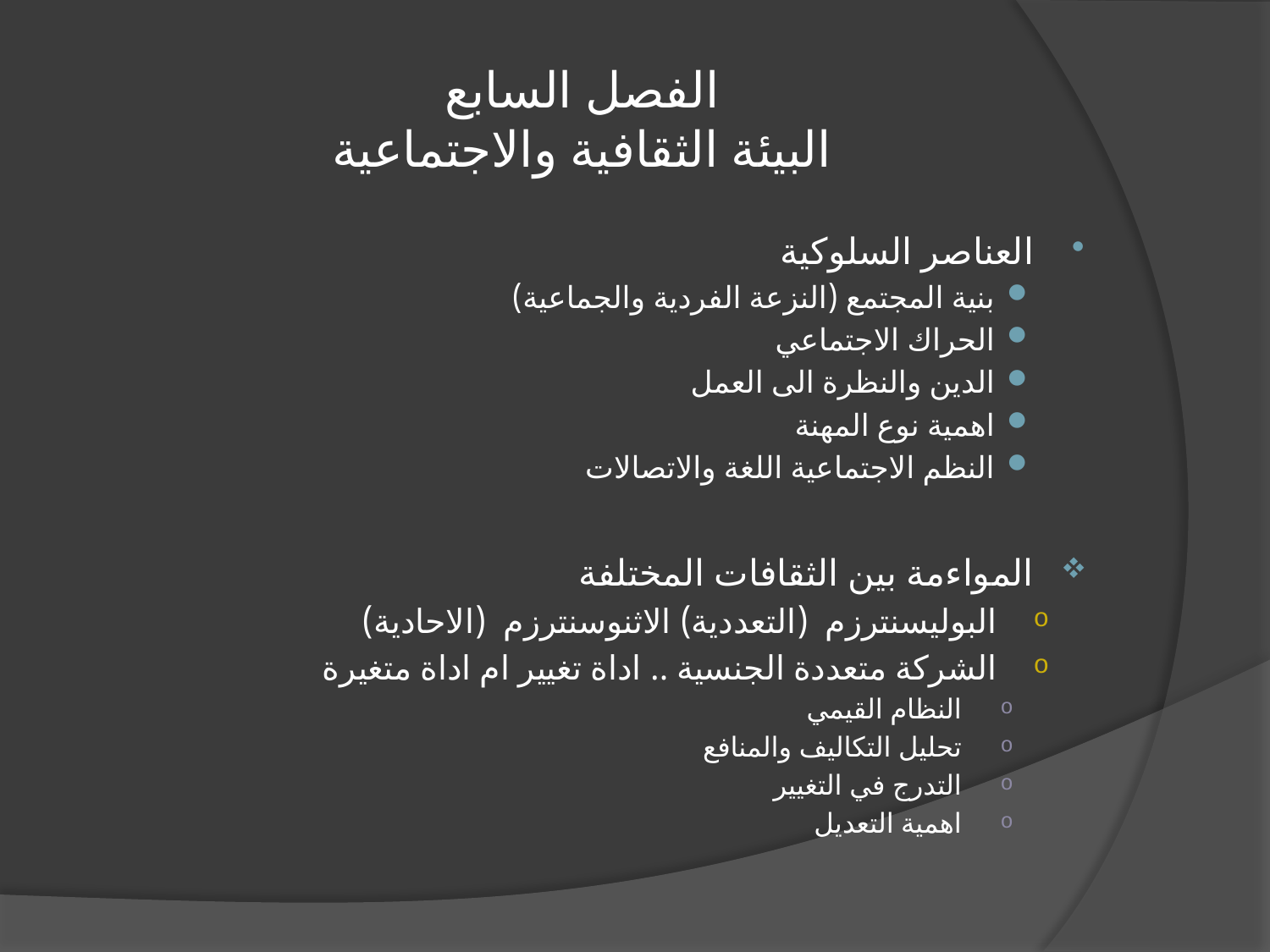

# الفصل السابع البيئة الثقافية والاجتماعية
العناصر السلوكية
بنية المجتمع (النزعة الفردية والجماعية)
الحراك الاجتماعي
الدين والنظرة الى العمل
اهمية نوع المهنة
النظم الاجتماعية اللغة والاتصالات

المواءمة بين الثقافات المختلفة
البوليسنترزم  (التعددية) الاثنوسنترزم  (الاحادية)
الشركة متعددة الجنسية .. اداة تغيير ام اداة متغيرة
النظام القيمي
تحليل التكاليف والمنافع
التدرج في التغيير
اهمية التعديل